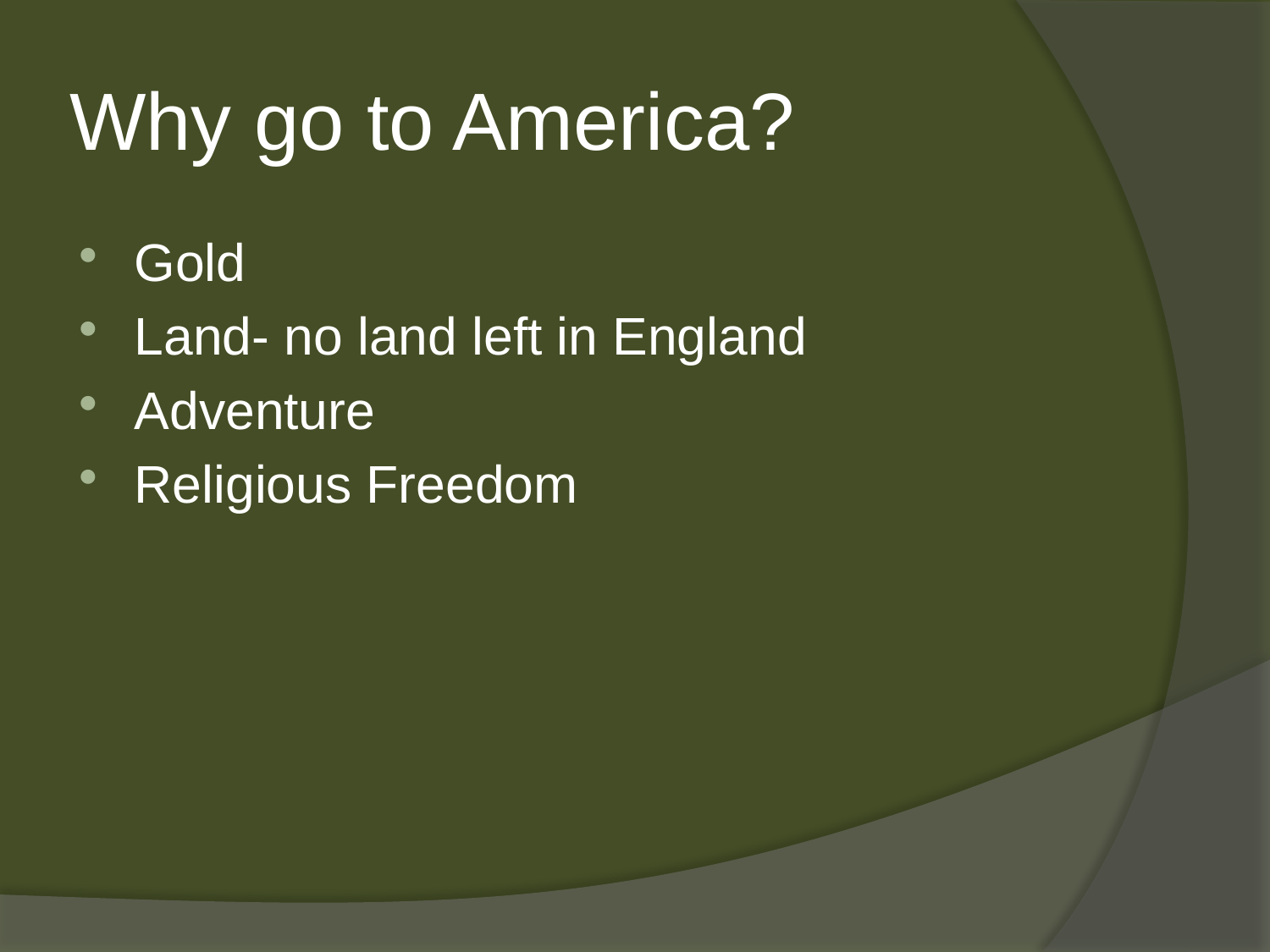

# Why go to America?
Gold
Land- no land left in England
Adventure
Religious Freedom